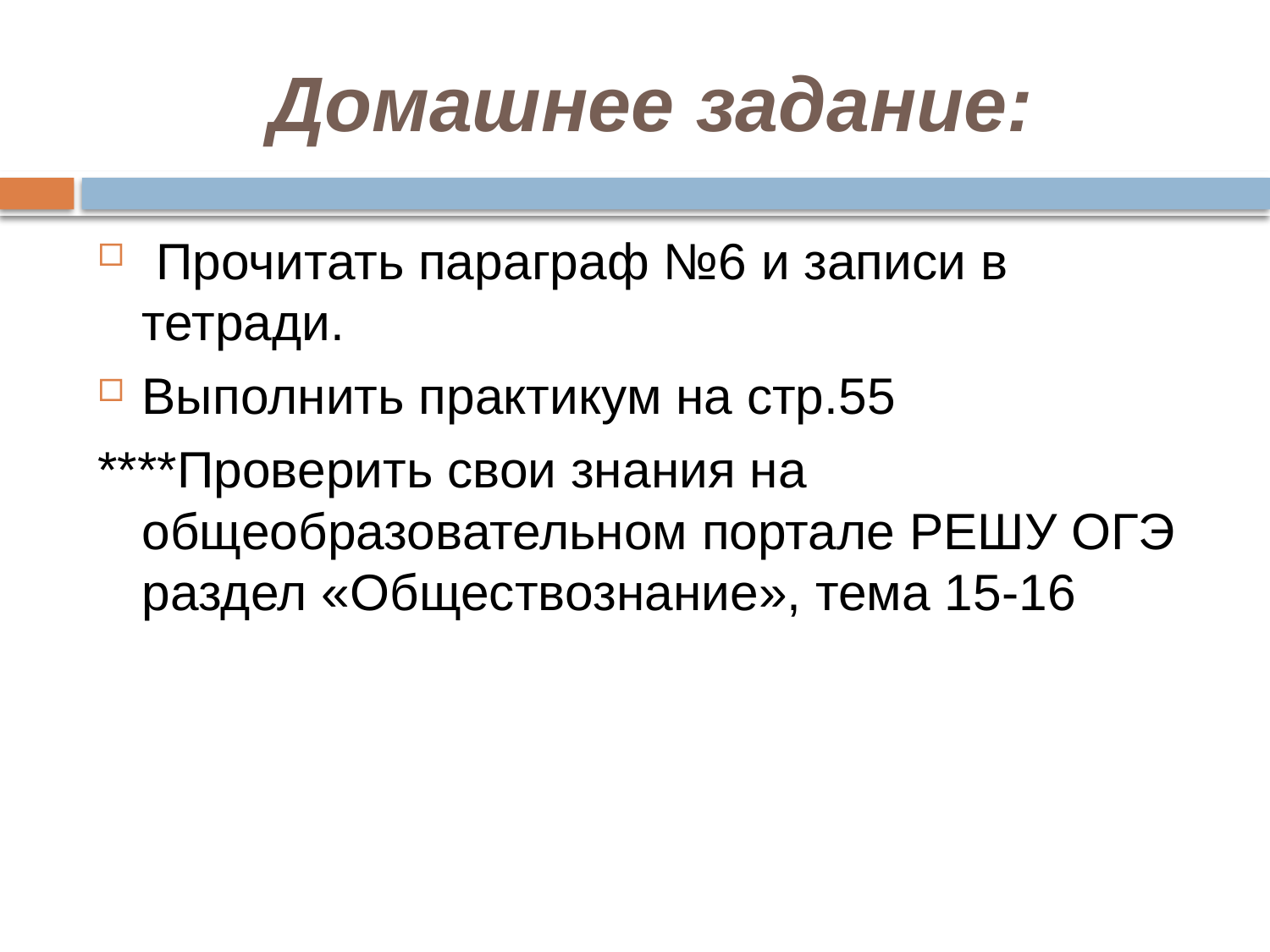

# Домашнее задание:
 Прочитать параграф №6 и записи в тетради.
Выполнить практикум на стр.55
****Проверить свои знания на общеобразовательном портале РЕШУ ОГЭ раздел «Обществознание», тема 15-16